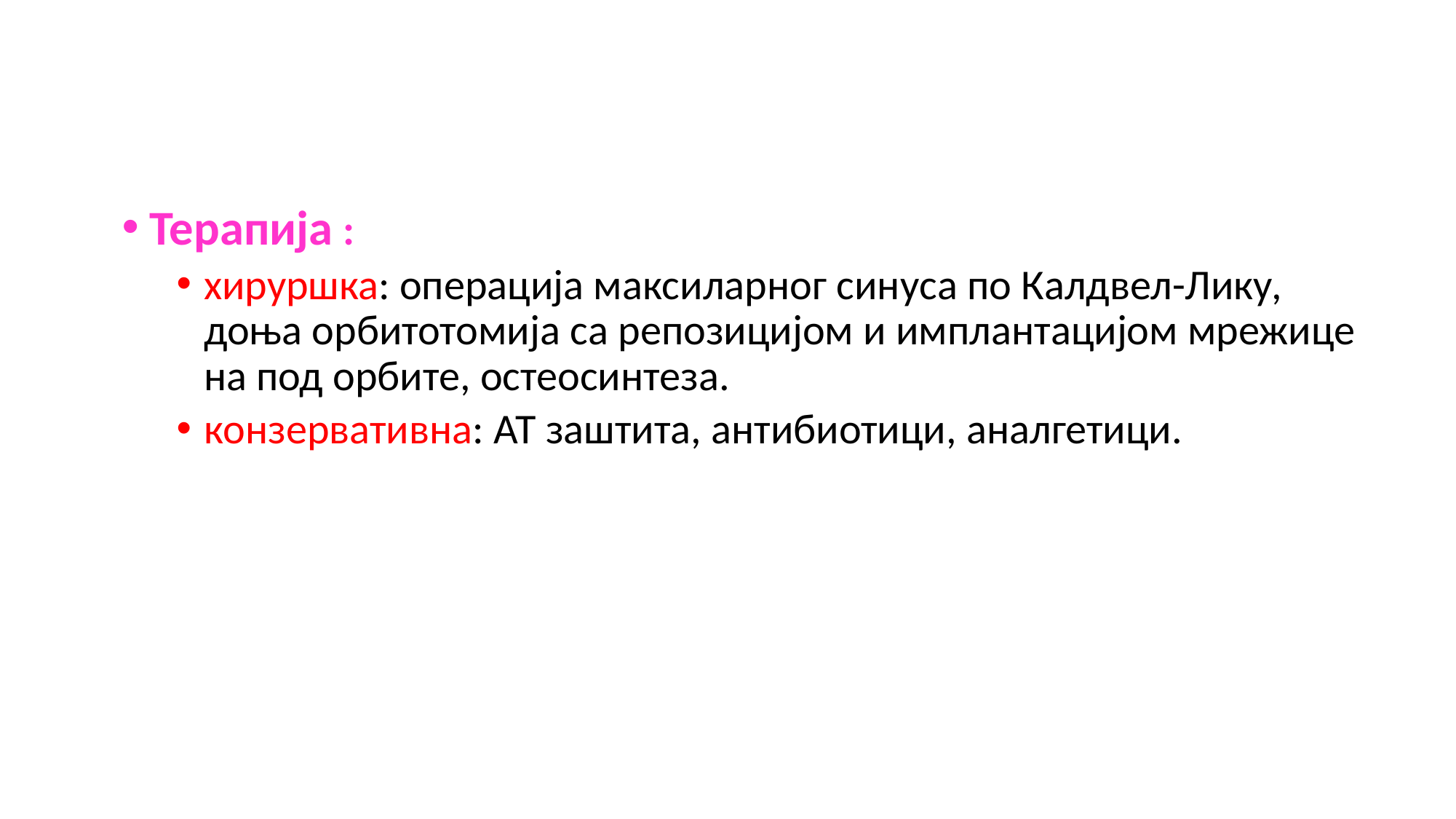

Терапија :
хируршка: операција максиларног синуса по Калдвел-Лику, доња орбитотомија са репозицијом и имплантацијом мрежице на под орбите, остеосинтеза.
конзервативна: АТ заштита, антибиотици, аналгетици.